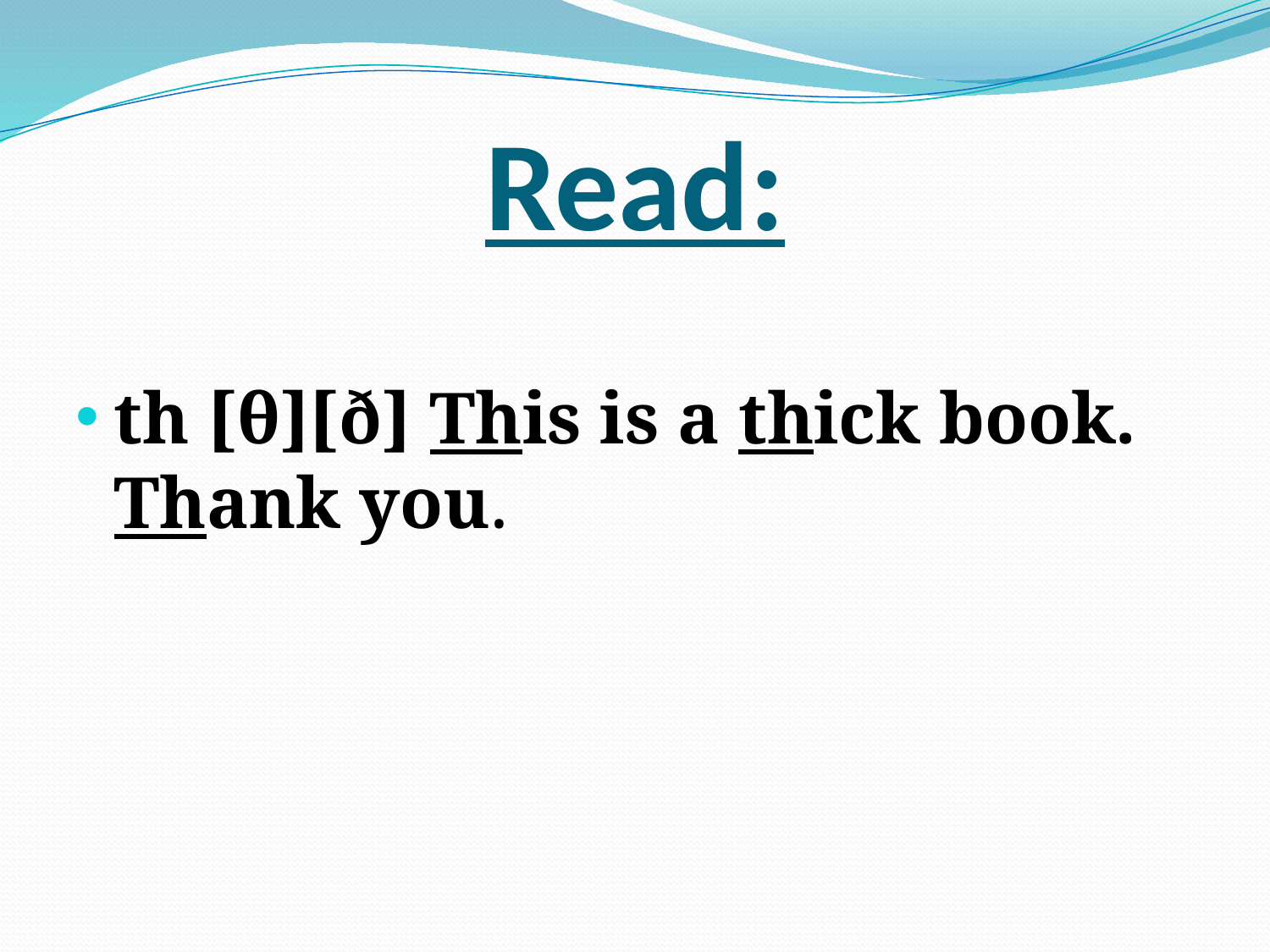

# Read:

th [θ][ð] This is a thick book. Thank you.